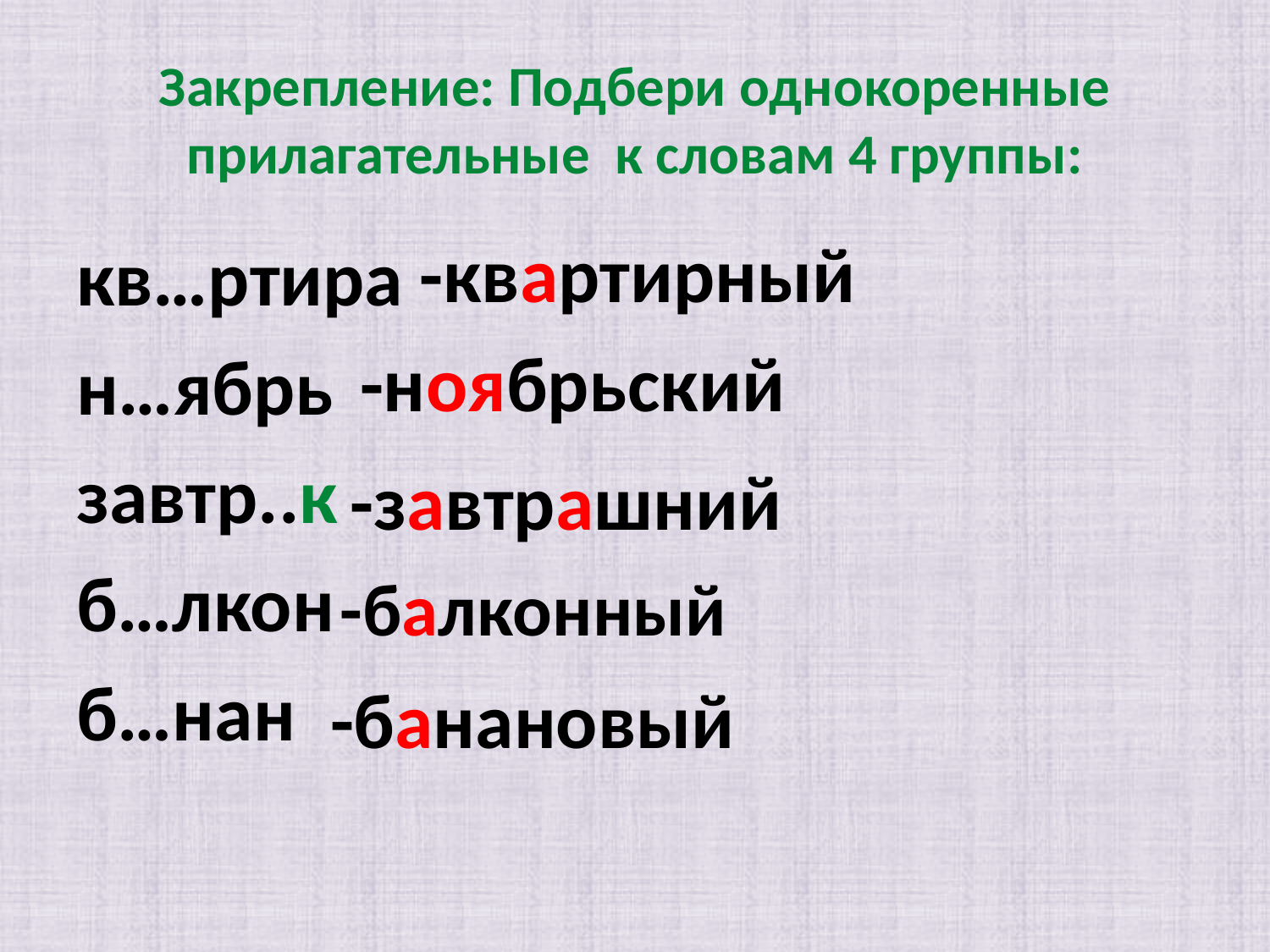

# Закрепление: Подбери однокоренные прилагательные  к словам 4 группы:
-квартирный

кв…ртира
н…ябрь
завтр..к
б…лкон
б…нан

-ноябрьский

-завтрашний

-балконный

-банановый